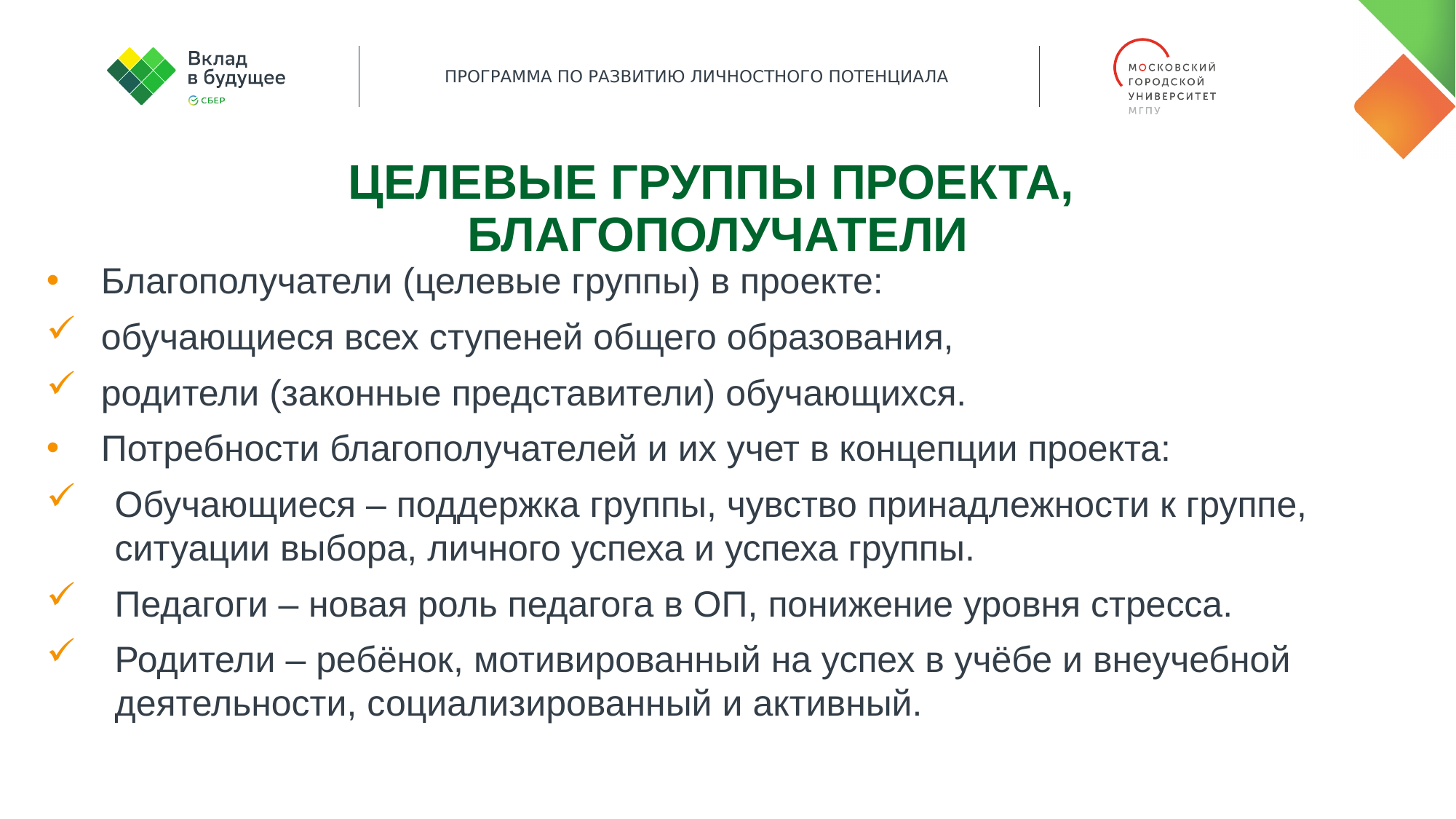

ЦЕЛЕВЫЕ ГРУППЫ ПРОЕКТА,
БЛАГОПОЛУЧАТЕЛИ
Благополучатели (целевые группы) в проекте:
обучающиеся всех ступеней общего образования,
родители (законные представители) обучающихся.
Потребности благополучателей и их учет в концепции проекта:
Обучающиеся – поддержка группы, чувство принадлежности к группе, ситуации выбора, личного успеха и успеха группы.
Педагоги – новая роль педагога в ОП, понижение уровня стресса.
Родители – ребёнок, мотивированный на успех в учёбе и внеучебной деятельности, социализированный и активный.